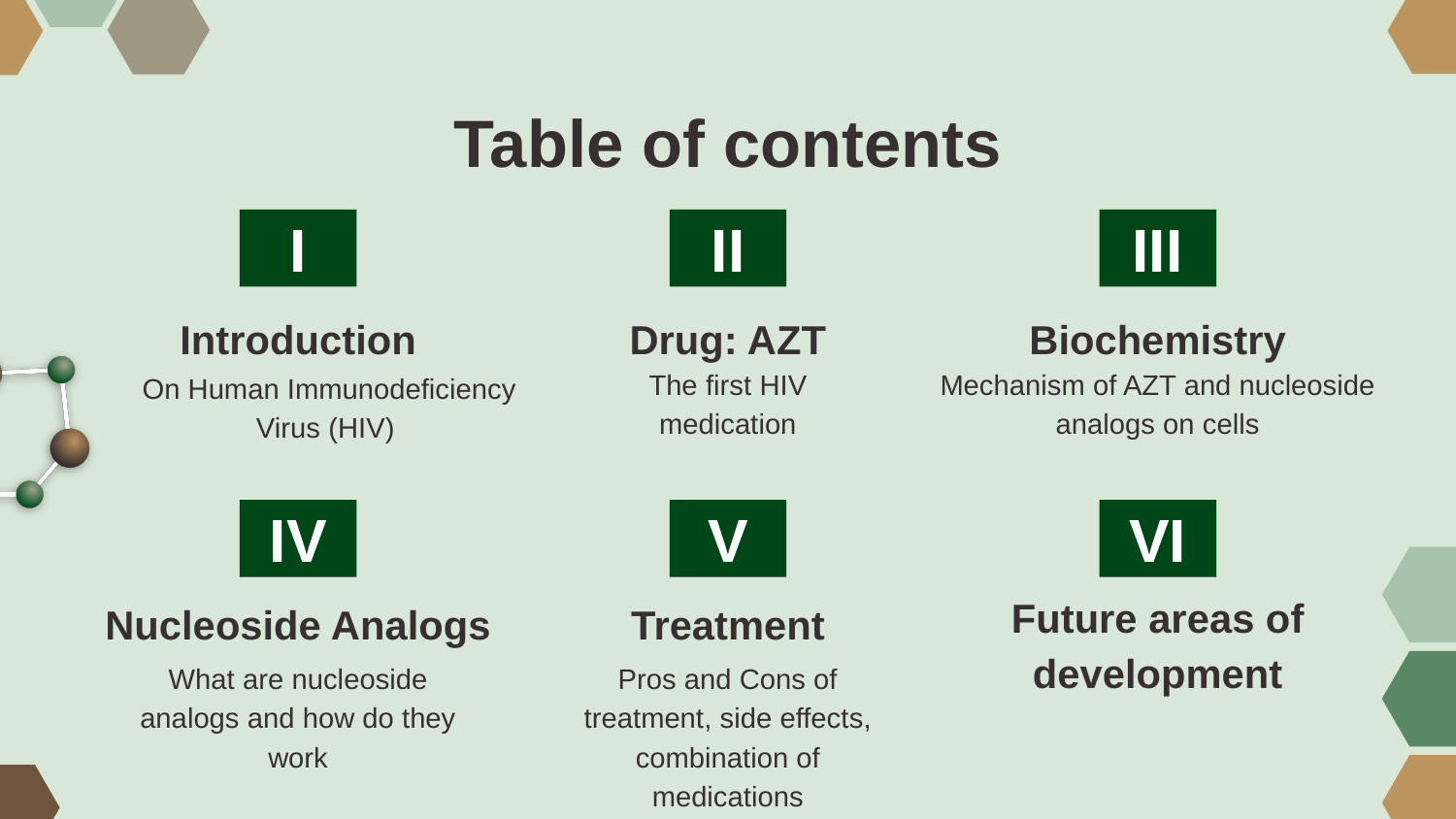

# Table of contents
I
II
III
Biochemistry
Introduction
Drug: AZT
Mechanism of AZT and nucleoside analogs on cells
The first HIV medication
On Human Immunodeficiency Virus (HIV)
IV
V
VI
Nucleoside Analogs
Treatment
Future areas of development
What are nucleoside analogs and how do they work
Pros and Cons of treatment, side effects, combination of medications